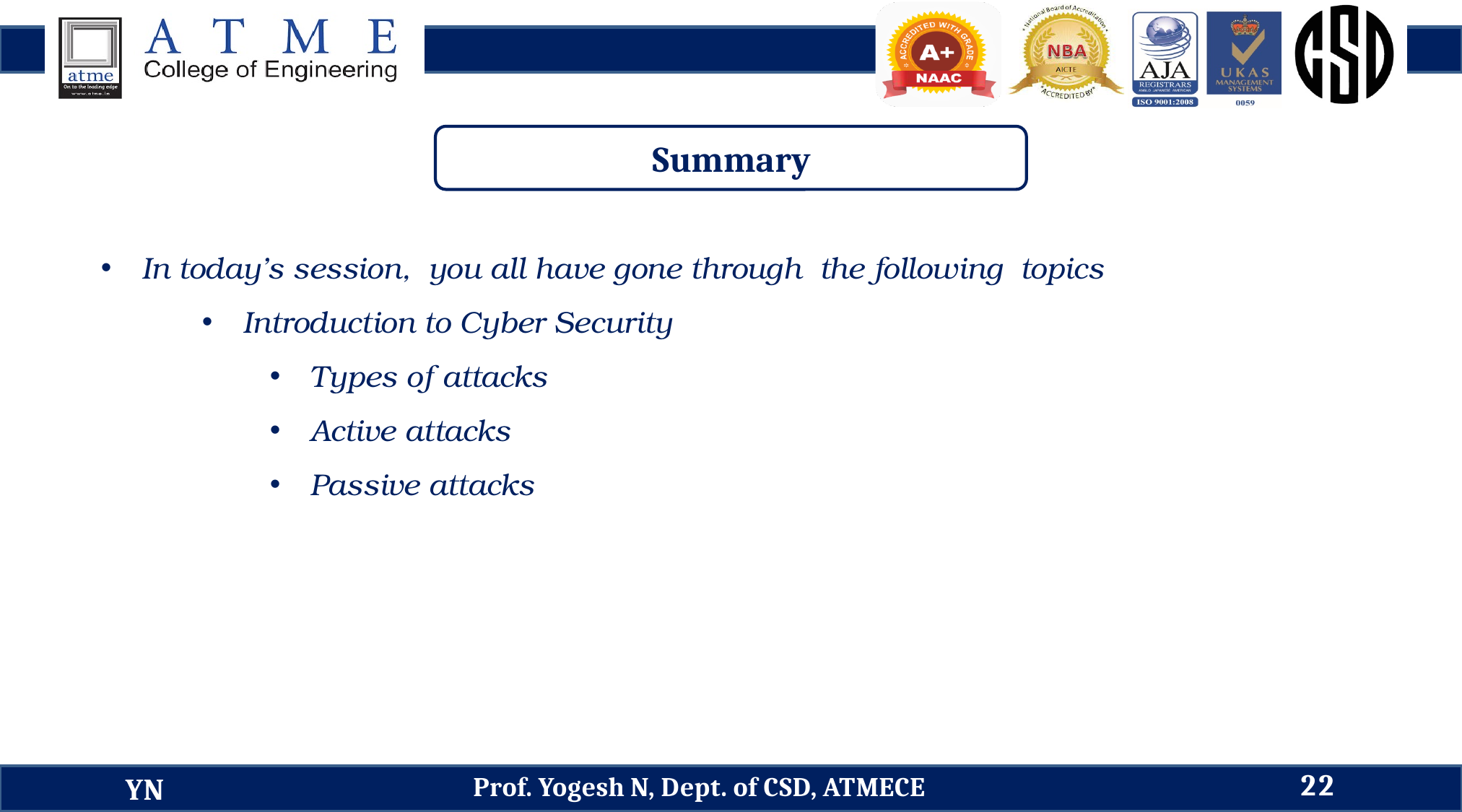

Summary
In today’s session,  you all have gone through  the following  topics
Introduction to Cyber Security
Types of attacks
Active attacks
Passive attacks
22
Prof. Yogesh N, Dept. of CSD, ATMECE
YN